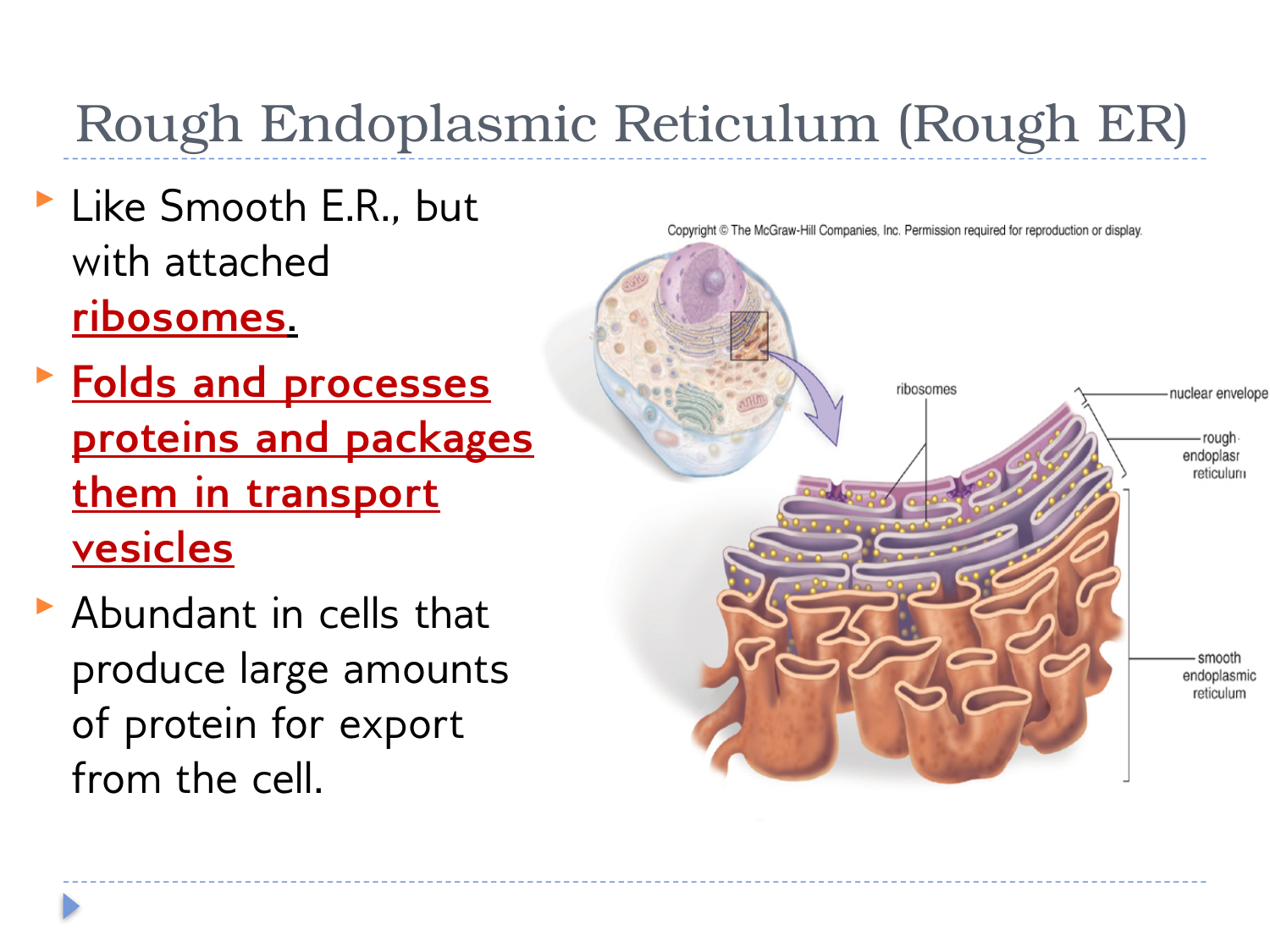

# Rough Endoplasmic Reticulum (Rough ER)
Like Smooth E.R., but with attached ribosomes.
Folds and processes proteins and packages them in transport vesicles
Abundant in cells that produce large amounts of protein for export from the cell.